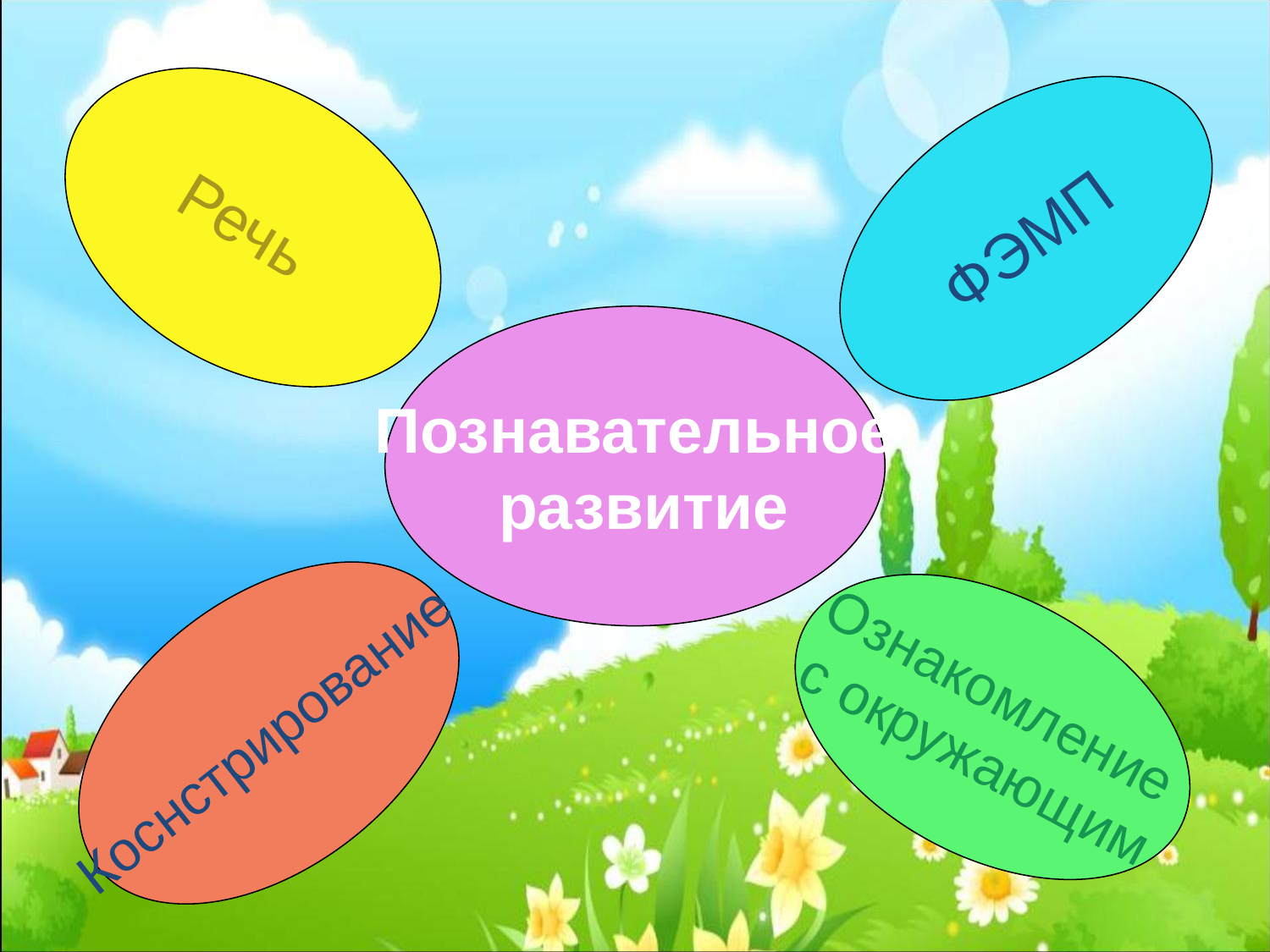

Речь
ФЭМП
Познавательное
 развитие
Ознакомление
с окружающим
Коснстрирование